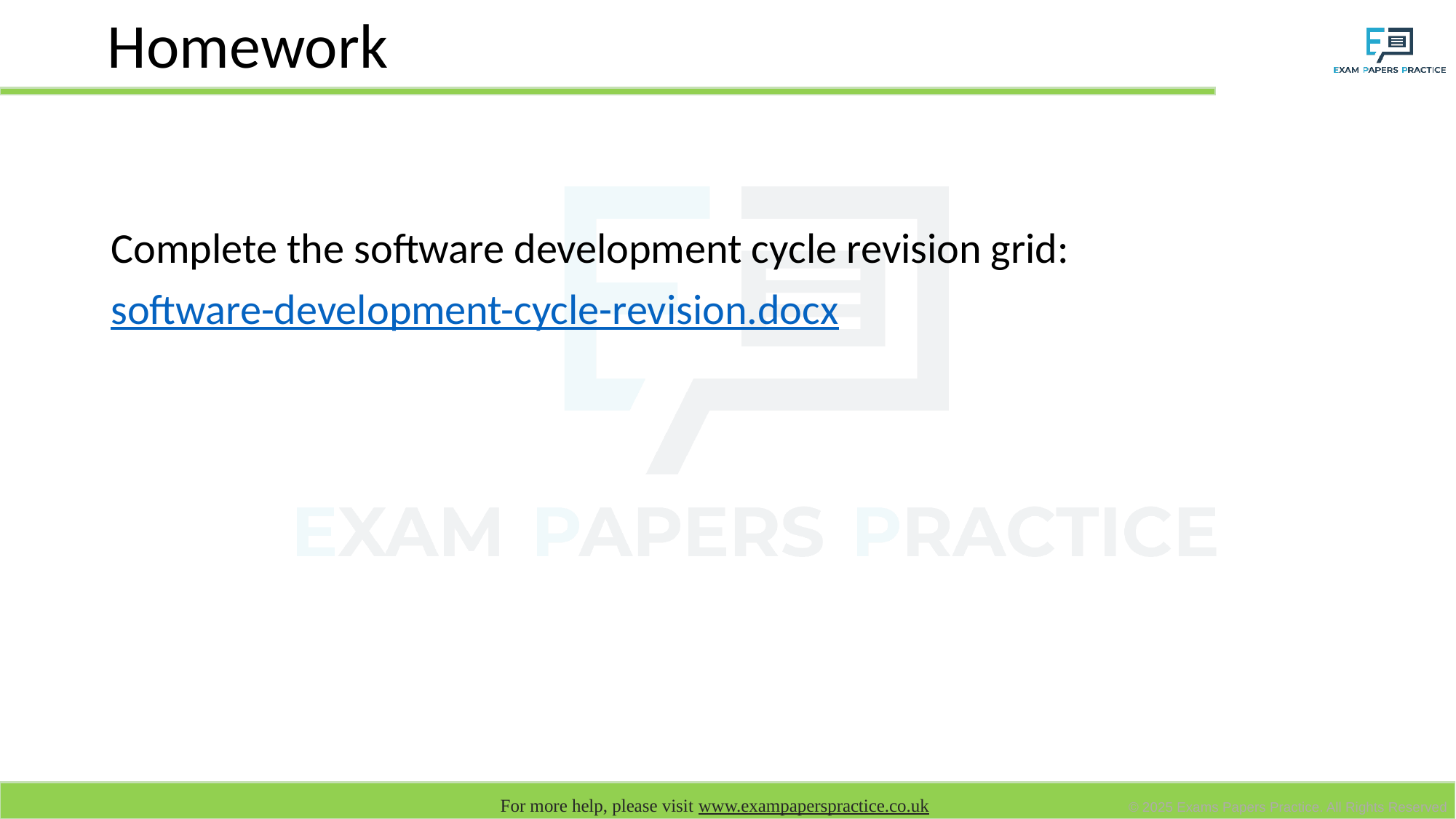

# Homework
Complete the software development cycle revision grid:
software-development-cycle-revision.docx